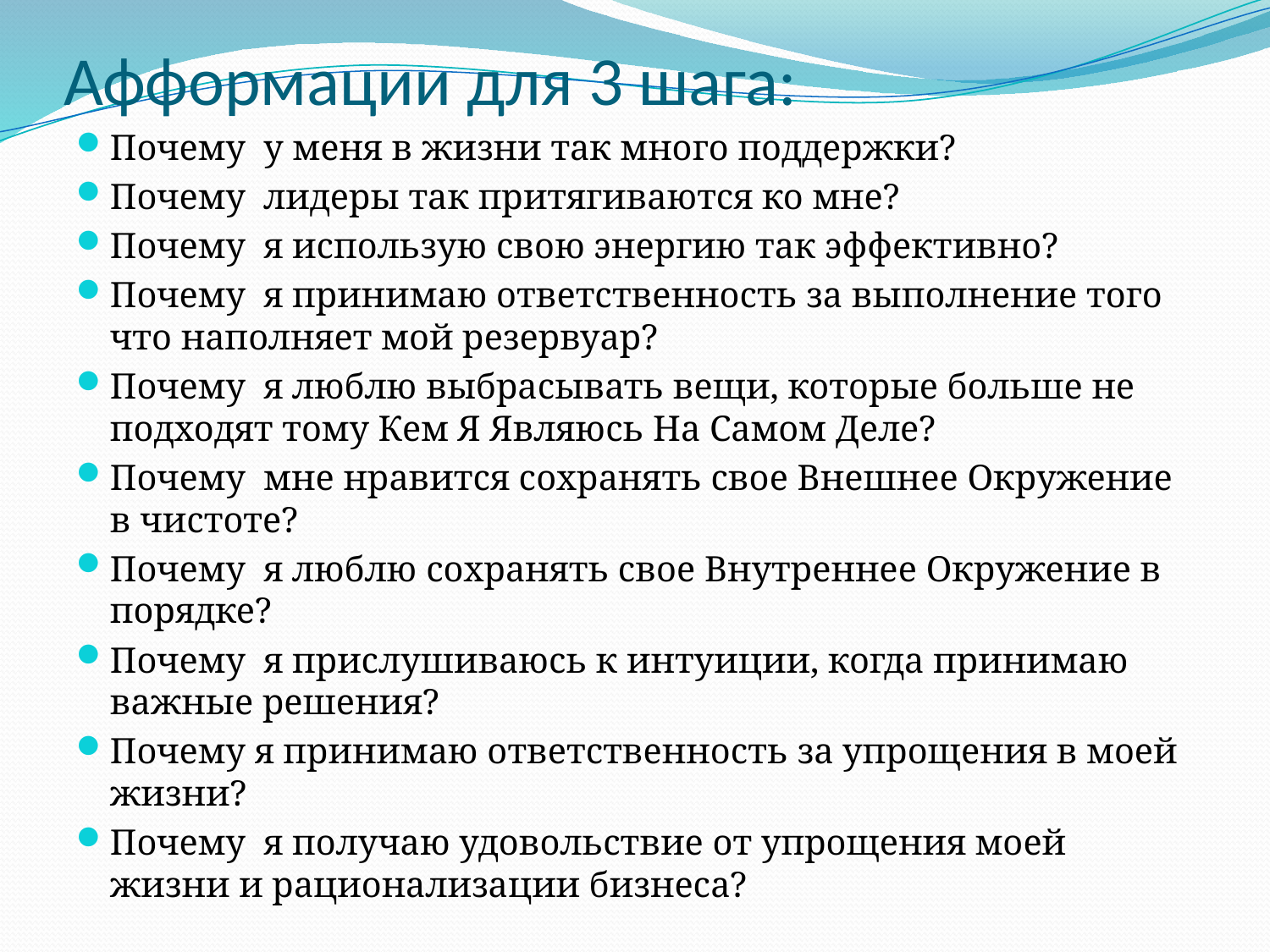

# Афформации для 3 шага:
Почему  у меня в жизни так много поддержки?
Почему  лидеры так притягиваются ко мне?
Почему  я использую свою энергию так эффективно?
Почему  я принимаю ответственность за выполнение того что наполняет мой резервуар?
Почему  я люблю выбрасывать вещи, которые больше не подходят тому Кем Я Являюсь На Самом Деле?
Почему  мне нравится сохранять свое Внешнее Окружение в чистоте?
Почему  я люблю сохранять свое Внутреннее Окружение в порядке?
Почему  я прислушиваюсь к интуиции, когда принимаю важные решения?
Почему я принимаю ответственность за упрощения в моей жизни?
Почему  я получаю удовольствие от упрощения моей жизни и рационализации бизнеса?